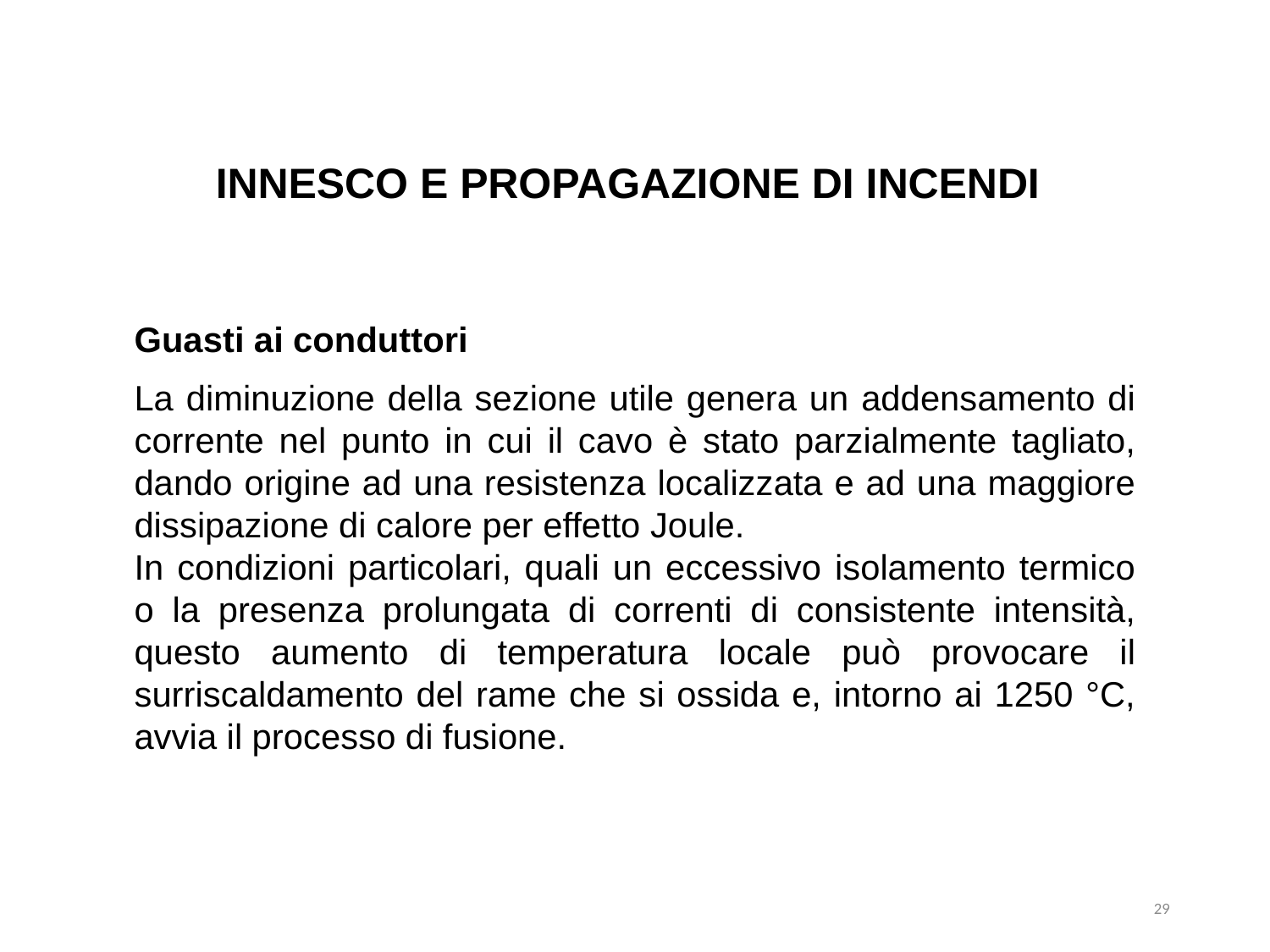

INNESCO E PROPAGAZIONE DI INCENDI
Guasti ai conduttori
La diminuzione della sezione utile genera un addensamento di corrente nel punto in cui il cavo è stato parzialmente tagliato, dando origine ad una resistenza localizzata e ad una maggiore dissipazione di calore per effetto Joule.
In condizioni particolari, quali un eccessivo isolamento termico o la presenza prolungata di correnti di consistente intensità, questo aumento di temperatura locale può provocare il surriscaldamento del rame che si ossida e, intorno ai 1250 °C, avvia il processo di fusione.
29